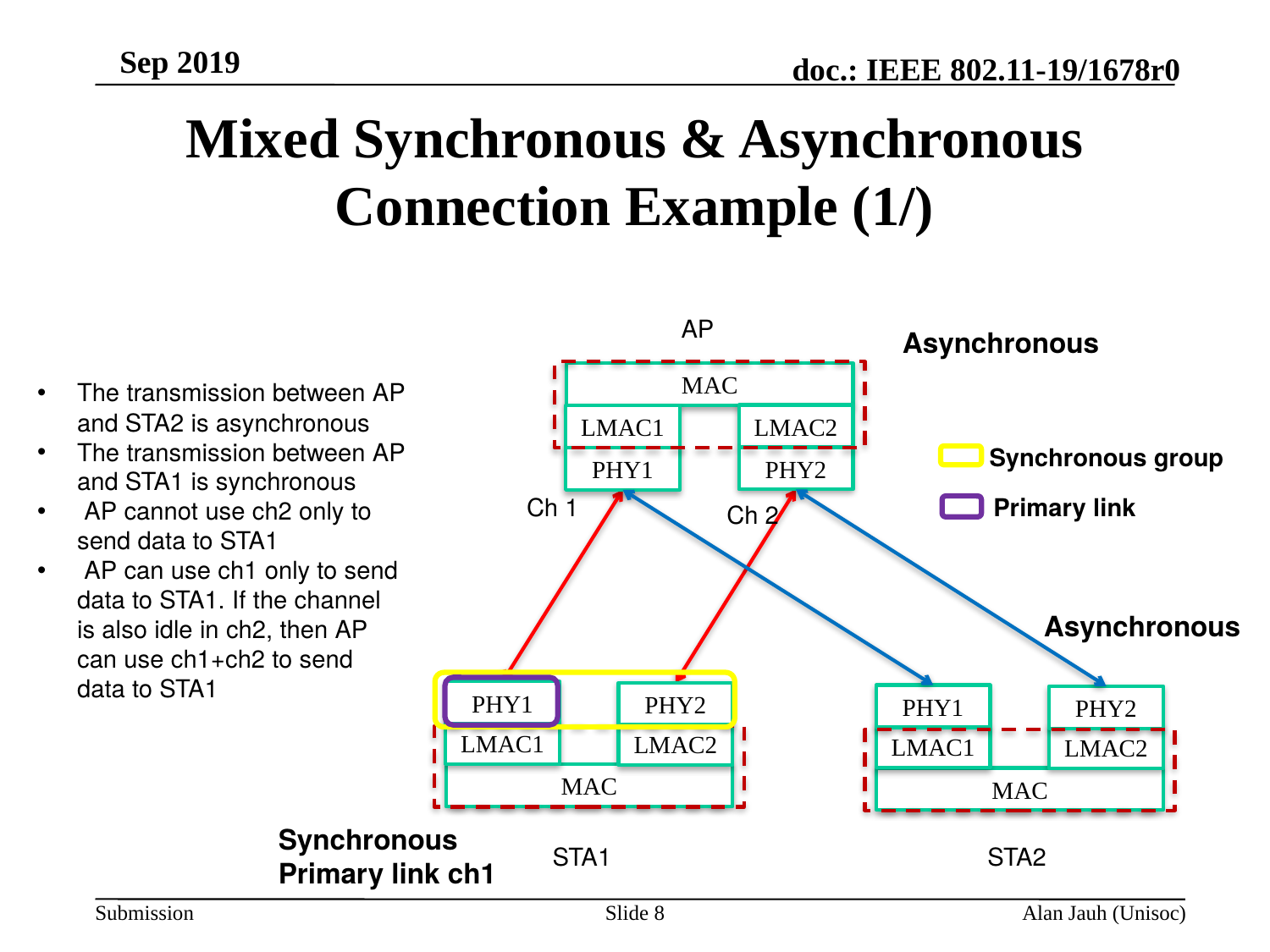

# Mixed Synchronous & Asynchronous Connection Example (1/)
AP
Asynchronous

MAC
The transmission between AP and STA2 is asynchronous
The transmission between AP and STA1 is synchronous
 AP cannot use ch2 only to send data to STA1
 AP can use ch1 only to send data to STA1. If the channel is also idle in ch2, then AP can use ch1+ch2 to send data to STA1
LMAC2
LMAC1
Synchronous group

PHY2
PHY1
Ch 1
Primary link
Ch 2

Asynchronous

PHY1
PHY2
PHY1
PHY2
LMAC1
LMAC2
LMAC1

LMAC2

MAC
MAC
Synchronous
Primary link ch1
STA1
STA2
Slide 8
Alan Jauh (Unisoc)